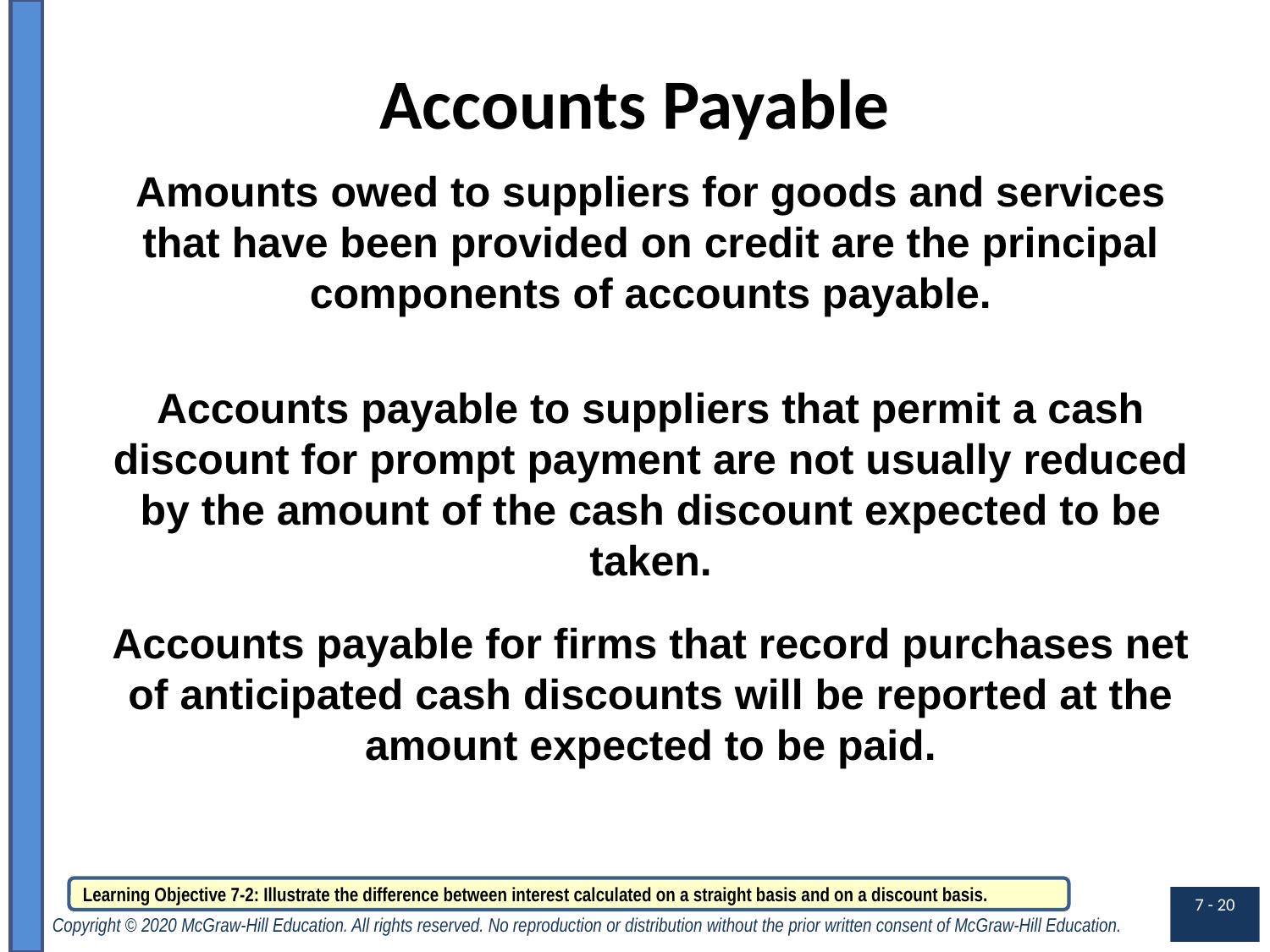

# Accounts Payable
Amounts owed to suppliers for goods and services that have been provided on credit are the principal components of accounts payable.
Accounts payable to suppliers that permit a cash discount for prompt payment are not usually reduced by the amount of the cash discount expected to be taken.
Accounts payable for firms that record purchases net of anticipated cash discounts will be reported at the amount expected to be paid.
Learning Objective 7-2: Illustrate the difference between interest calculated on a straight basis and on a discount basis.